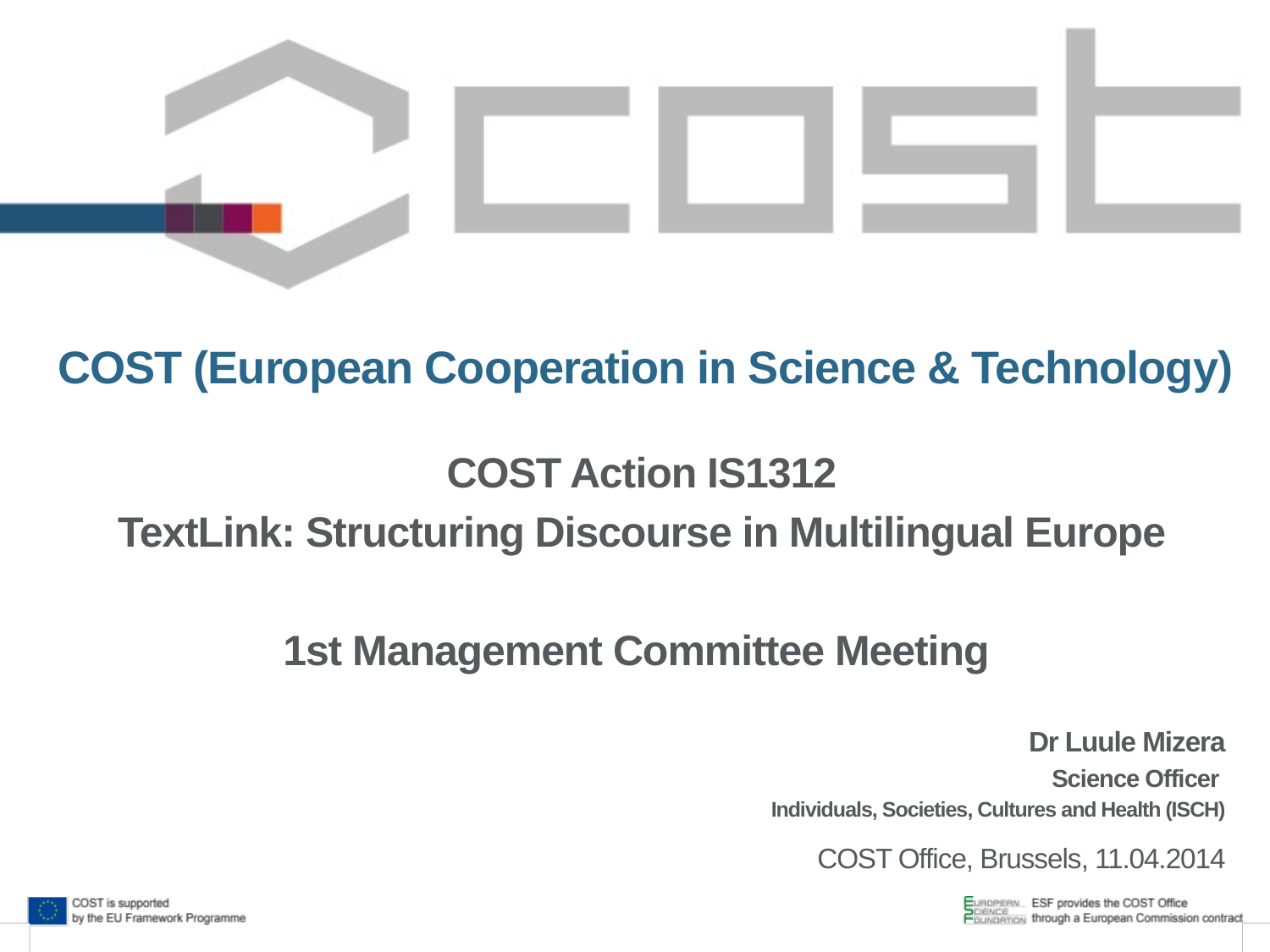

COST (European Cooperation in Science & Technology)
COST Action IS1312
TextLink: Structuring Discourse in Multilingual Europe

1st Management Committee Meeting

Dr Luule Mizera
Science Officer
Individuals, Societies, Cultures and Health (ISCH)
COST Office, Brussels, 11.04.2014